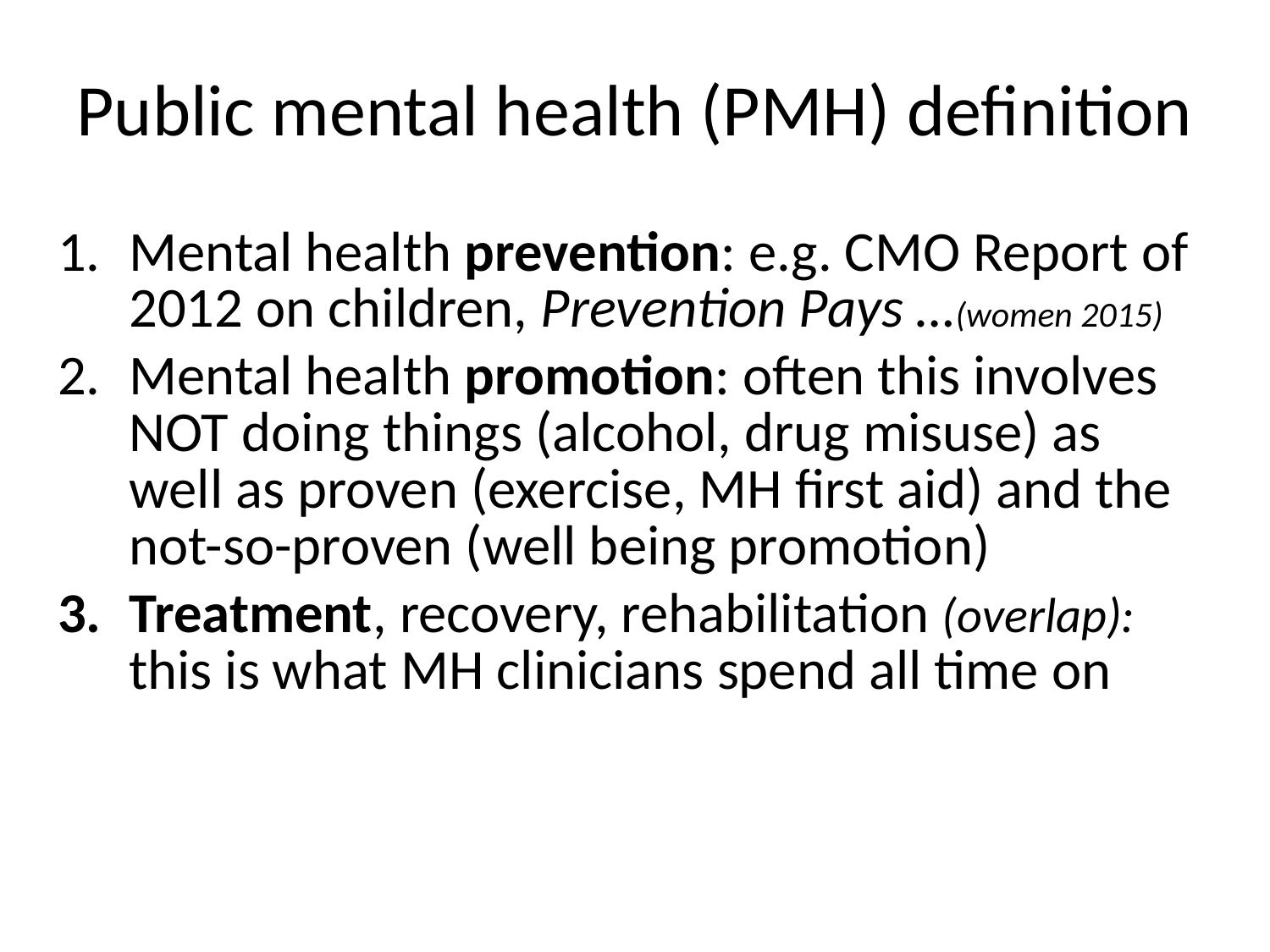

# Public mental health (PMH) definition
Mental health prevention: e.g. CMO Report of 2012 on children, Prevention Pays …(women 2015)
Mental health promotion: often this involves NOT doing things (alcohol, drug misuse) as well as proven (exercise, MH first aid) and the not-so-proven (well being promotion)
Treatment, recovery, rehabilitation (overlap): this is what MH clinicians spend all time on